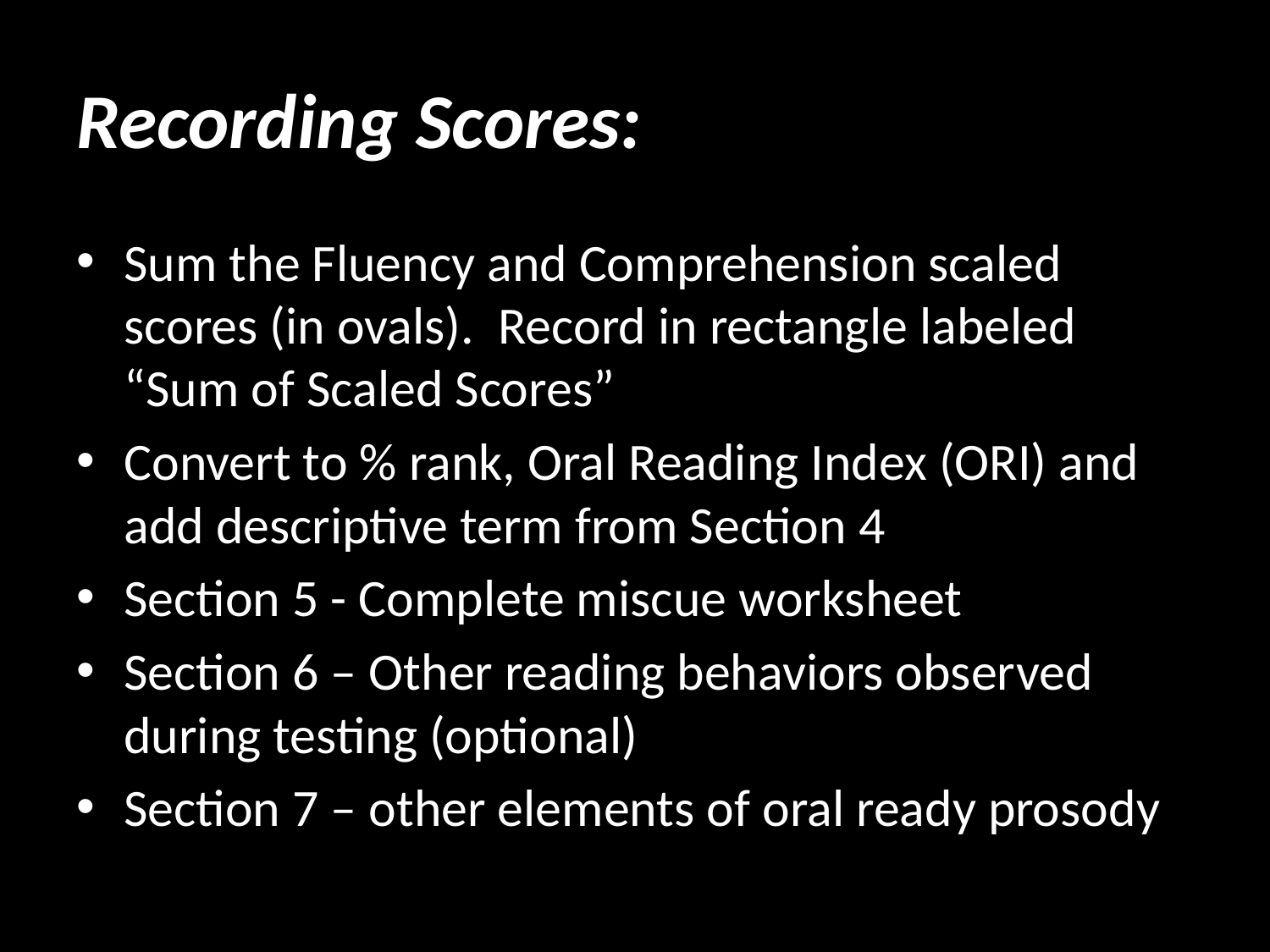

# Recording Scores:
Sum the Fluency and Comprehension scaled scores (in ovals).  Record in rectangle labeled “Sum of Scaled Scores”
Convert to % rank, Oral Reading Index (ORI) and add descriptive term from Section 4
Section 5 - Complete miscue worksheet
Section 6 – Other reading behaviors observed during testing (optional)
Section 7 – other elements of oral ready prosody